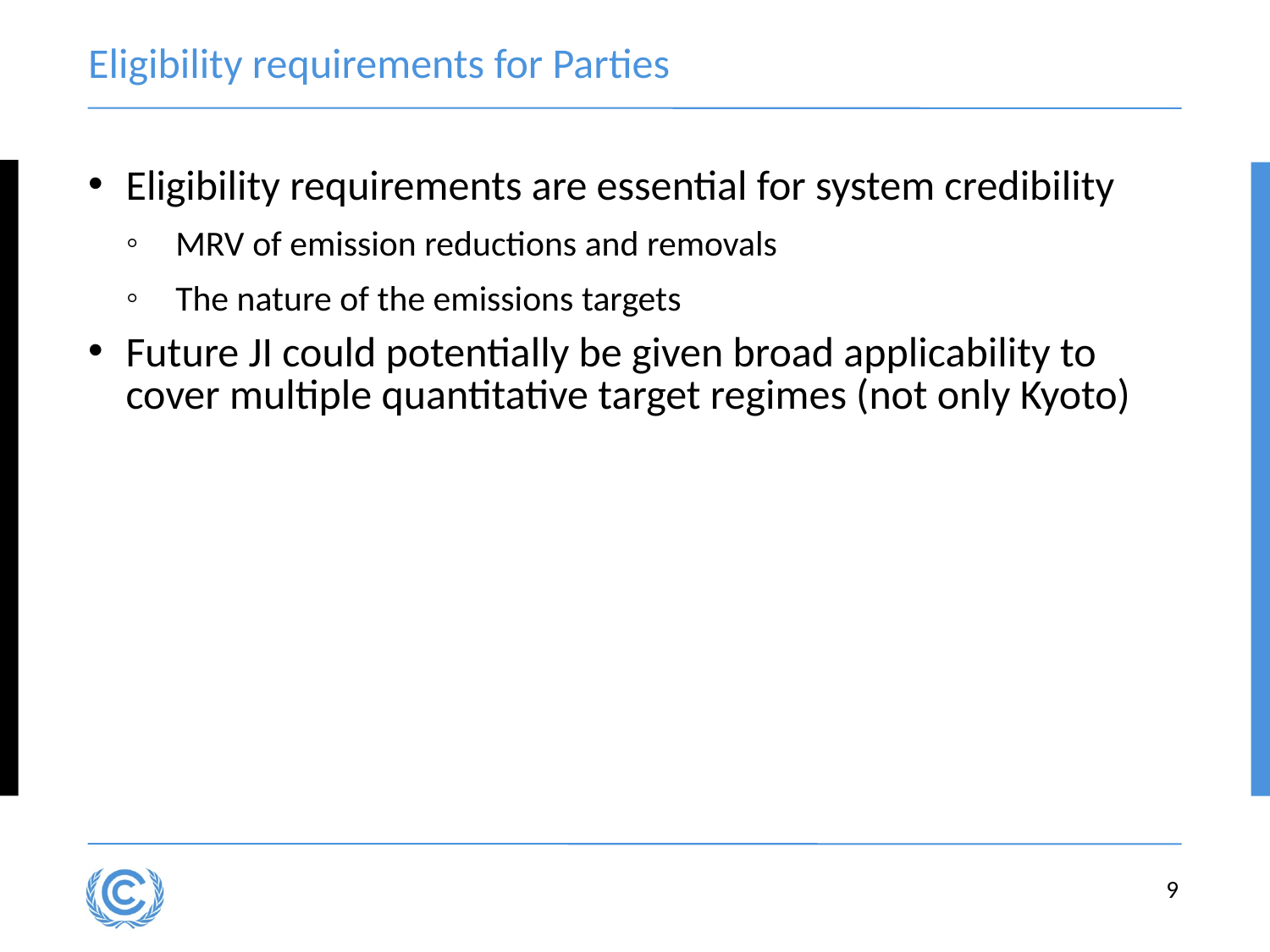

# Eligibility requirements for Parties
Eligibility requirements are essential for system credibility
MRV of emission reductions and removals
The nature of the emissions targets
Future JI could potentially be given broad applicability to cover multiple quantitative target regimes (not only Kyoto)

9